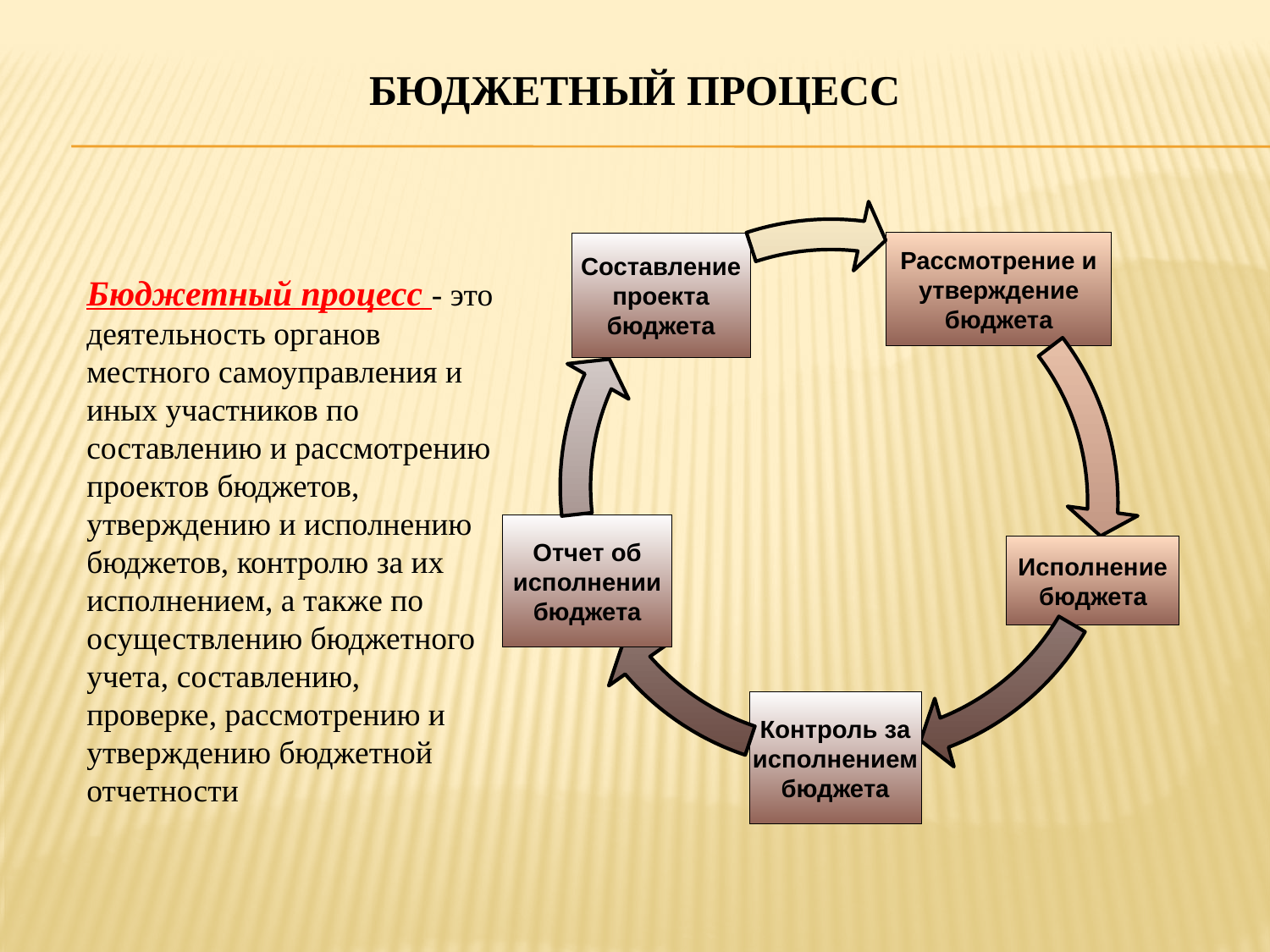

# Бюджетный процесс
Рассмотрение и утверждение бюджета
Исполнение бюджета
Контроль за исполнением бюджета
Отчет об исполнении бюджета
Составление проекта бюджета
Бюджетный процесс - это деятельность органов местного самоуправления и иных участников по составлению и рассмотрению проектов бюджетов, утверждению и исполнению бюджетов, контролю за их исполнением, а также по осуществлению бюджетного учета, составлению, проверке, рассмотрению и утверждению бюджетной отчетности